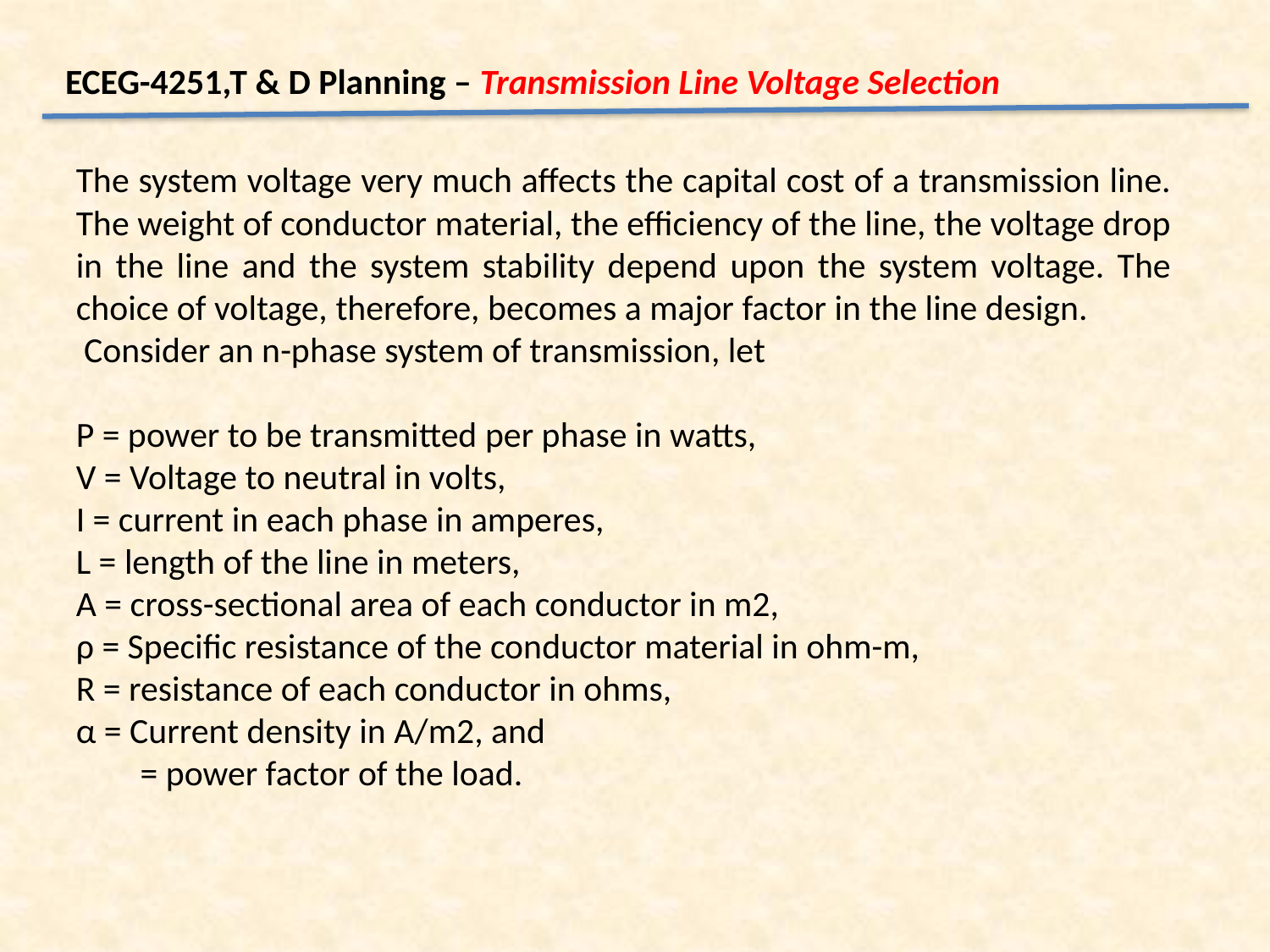

ECEG-4251,T & D Planning – Transmission Line Voltage Selection
The system voltage very much affects the capital cost of a transmission line. The weight of conductor material, the efficiency of the line, the voltage drop in the line and the system stability depend upon the system voltage. The choice of voltage, therefore, becomes a major factor in the line design.
 Consider an n-phase system of transmission, let

P = power to be transmitted per phase in watts,
V = Voltage to neutral in volts,
I = current in each phase in amperes,
L = length of the line in meters,
A = cross-sectional area of each conductor in m2,
ρ = Specific resistance of the conductor material in ohm-m,
R = resistance of each conductor in ohms,
α = Current density in A/m2, and
        = power factor of the load.